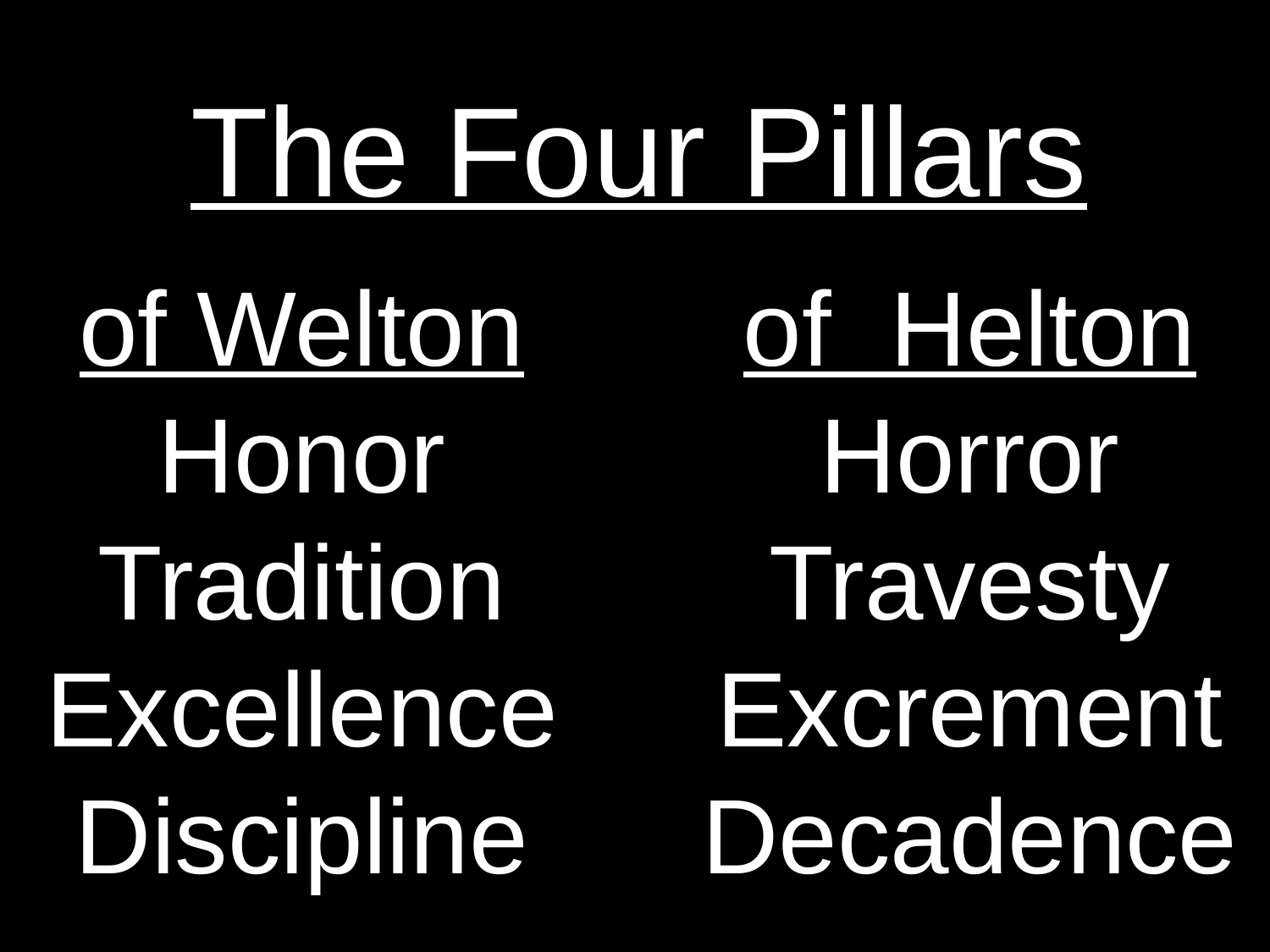

The Four Pillars
of Welton
Honor
Tradition
Excellence
Discipline
of  Helton
Horror
Travesty
Excrement
Decadence